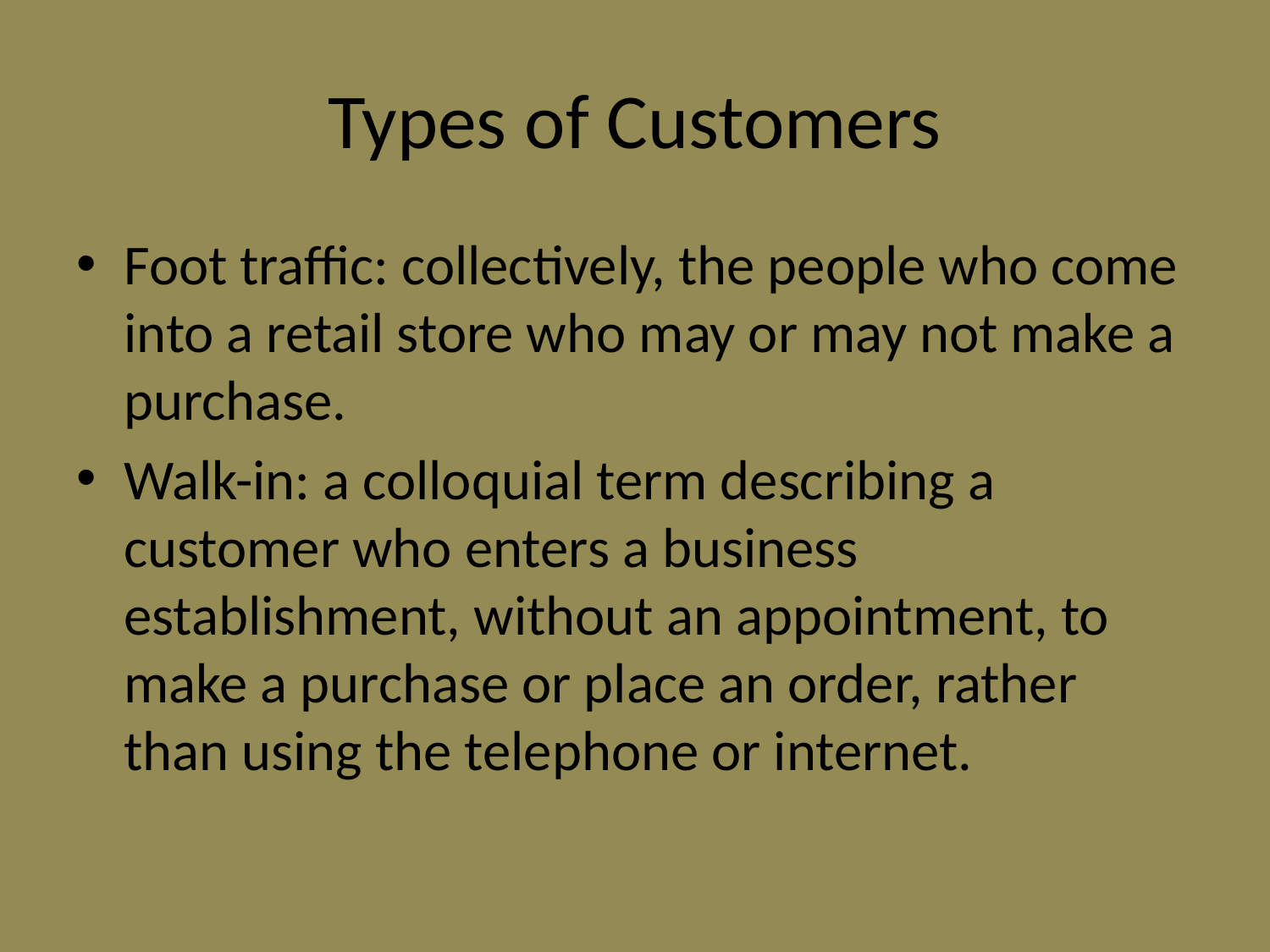

# Types of Customers
Foot traffic: collectively, the people who come into a retail store who may or may not make a purchase.
Walk-in: a colloquial term describing a customer who enters a business establishment, without an appointment, to make a purchase or place an order, rather than using the telephone or internet.